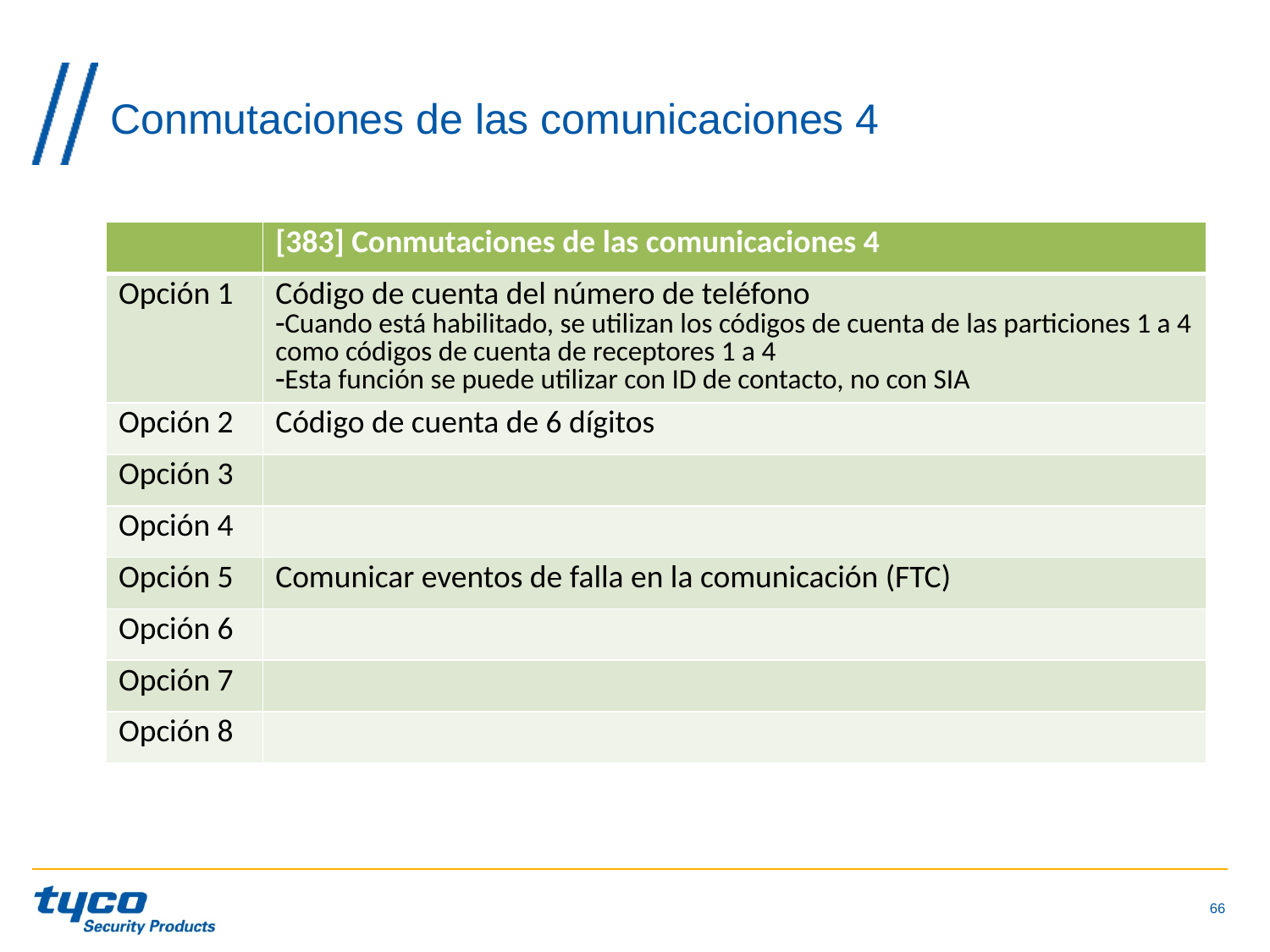

# Conmutaciones de las comunicaciones 4
|  | [383] Conmutaciones de las comunicaciones 4 |
| --- | --- |
| Opción 1 | Código de cuenta del número de teléfono Cuando está habilitado, se utilizan los códigos de cuenta de las particiones 1 a 4 como códigos de cuenta de receptores 1 a 4 Esta función se puede utilizar con ID de contacto, no con SIA |
| Opción 2 | Código de cuenta de 6 dígitos |
| Opción 3 |  |
| Opción 4 |  |
| Opción 5 | Comunicar eventos de falla en la comunicación (FTC) |
| Opción 6 |  |
| Opción 7 |  |
| Opción 8 |  |
66